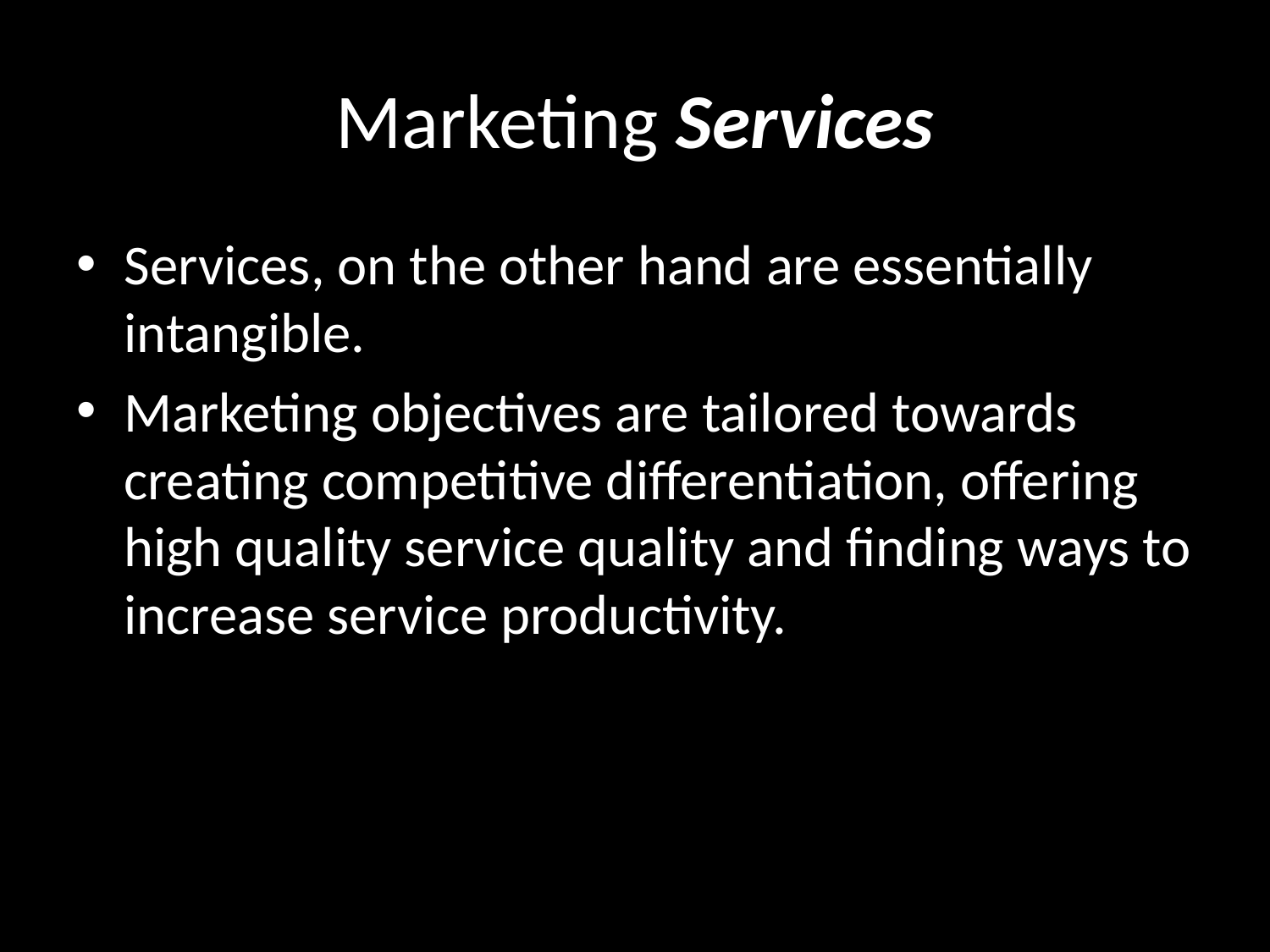

# Marketing Services
Services, on the other hand are essentially intangible.
Marketing objectives are tailored towards creating competitive differentiation, offering high quality service quality and finding ways to increase service productivity.